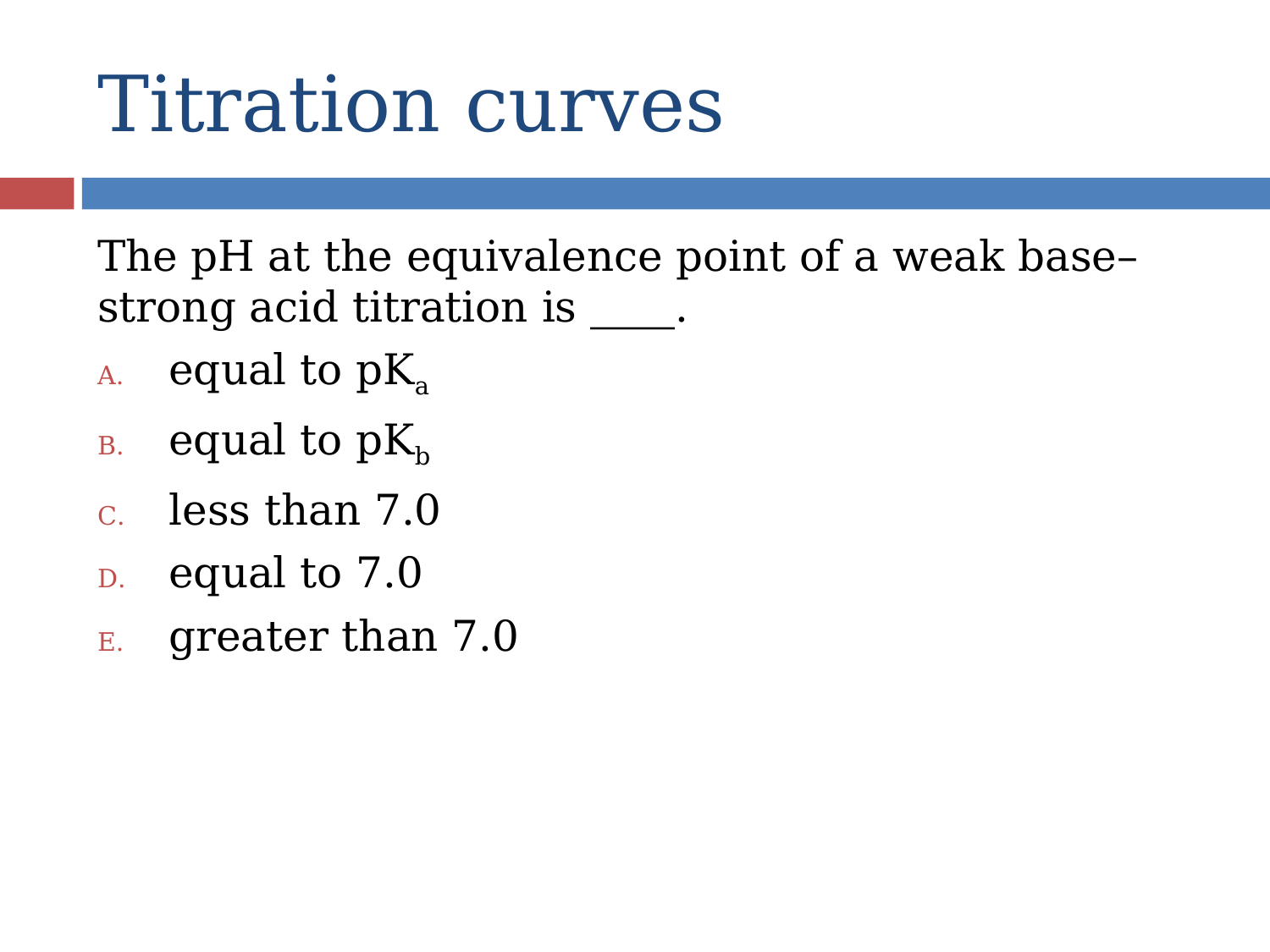

# Titration curves
The pH at the equivalence point of a weak base–strong acid titration is ____.
equal to pKa
equal to pKb
less than 7.0
equal to 7.0
greater than 7.0